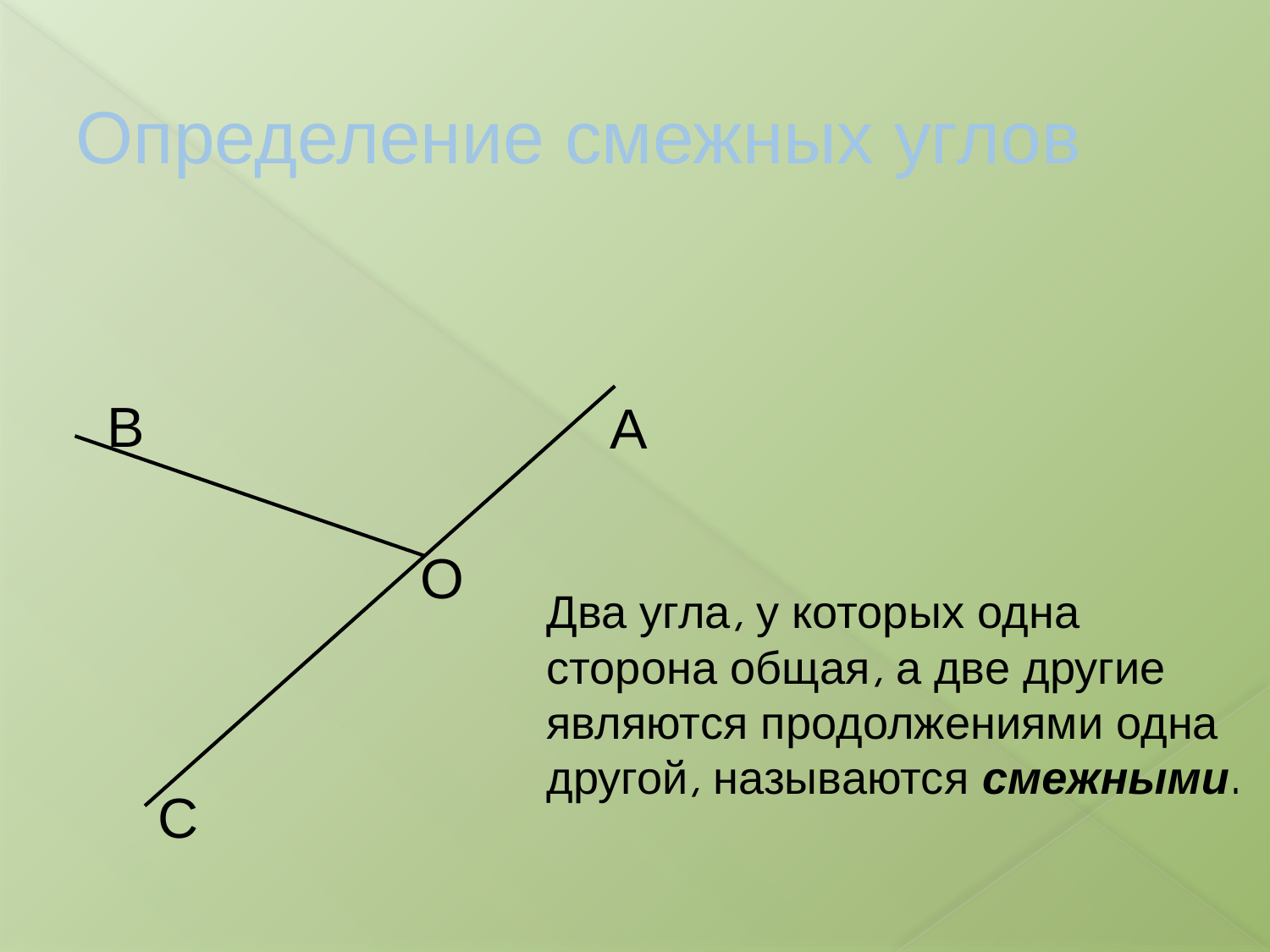

# Определение смежных углов

В
А
О
Два угла, у которых одна сторона общая, а две другие являются продолжениями одна другой, называются смежными.
С